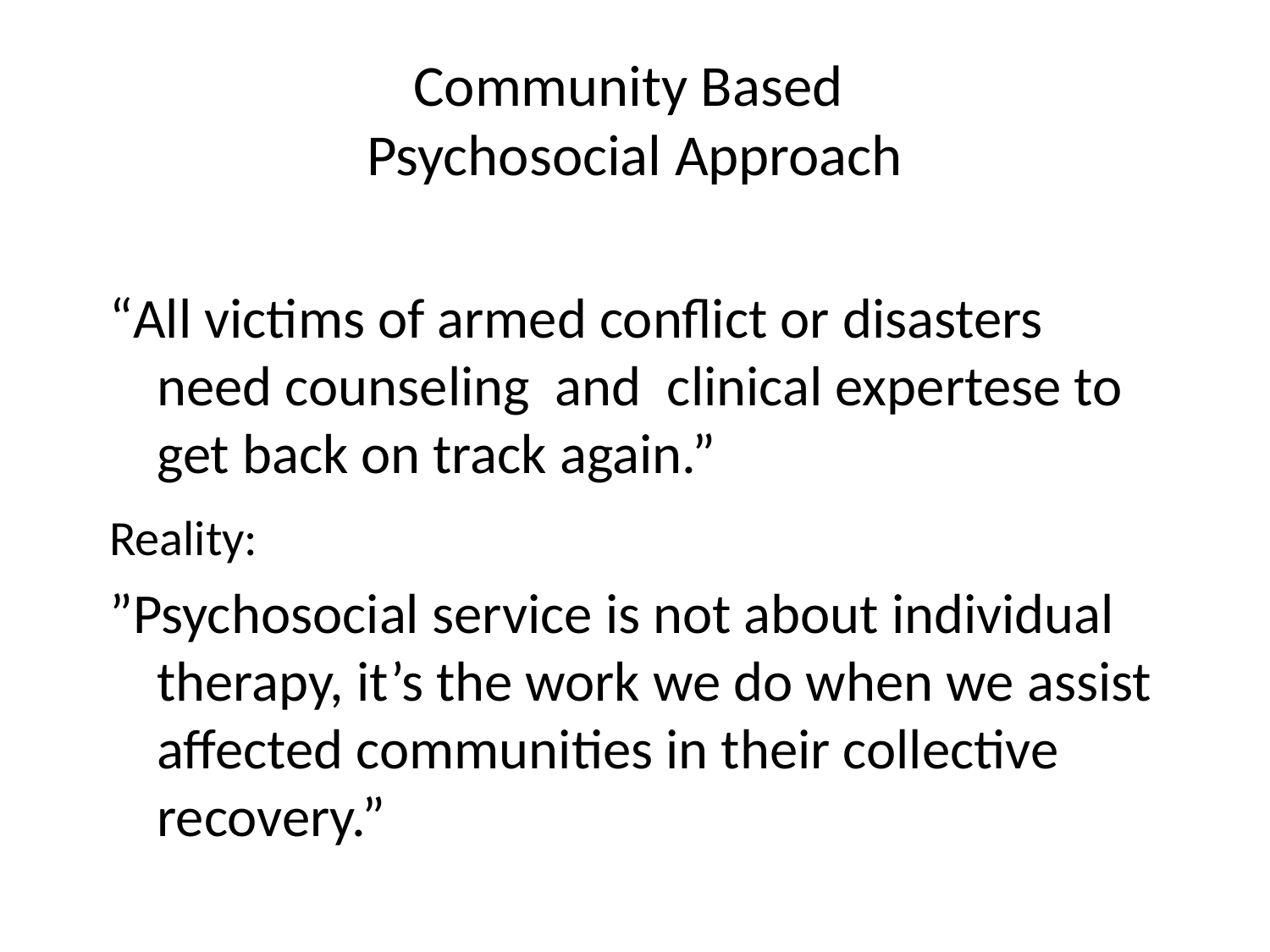

# Community Based Psychosocial Approach
“All victims of armed conflict or disasters need counseling  and  clinical expertese to get back on track again.”
Reality:
”Psychosocial service is not about individual therapy, it’s the work we do when we assist affected communities in their collective recovery.”